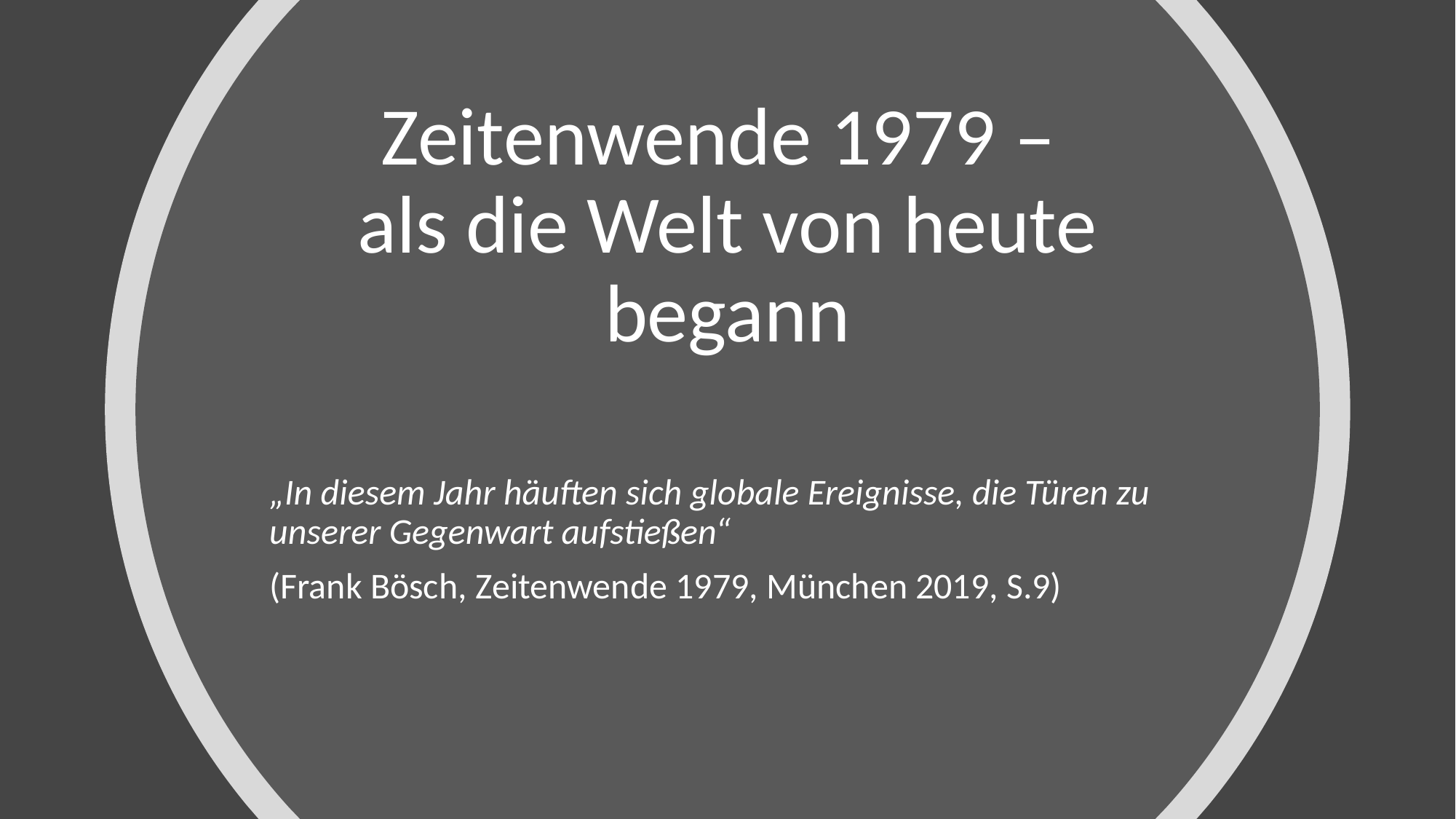

# Zeitenwende 1979 – als die Welt von heute begann
„In diesem Jahr häuften sich globale Ereignisse, die Türen zu unserer Gegenwart aufstießen“
(Frank Bösch, Zeitenwende 1979, München 2019, S.9)